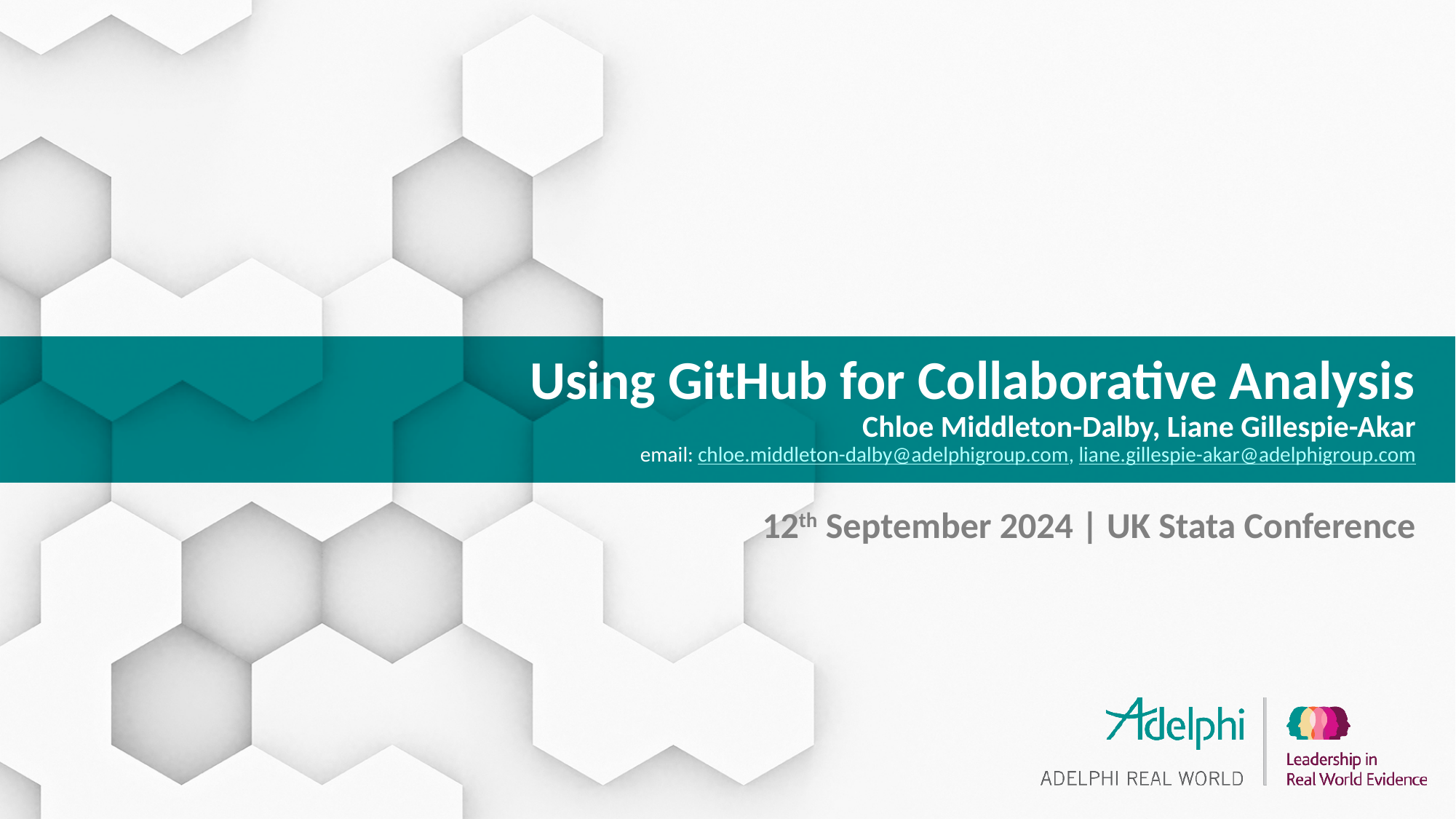

# Using GitHub for Collaborative Analysis Chloe Middleton-Dalby, Liane Gillespie-Akar email: chloe.middleton-dalby@adelphigroup.com, liane.gillespie-akar@adelphigroup.com
12th September 2024 | UK Stata Conference